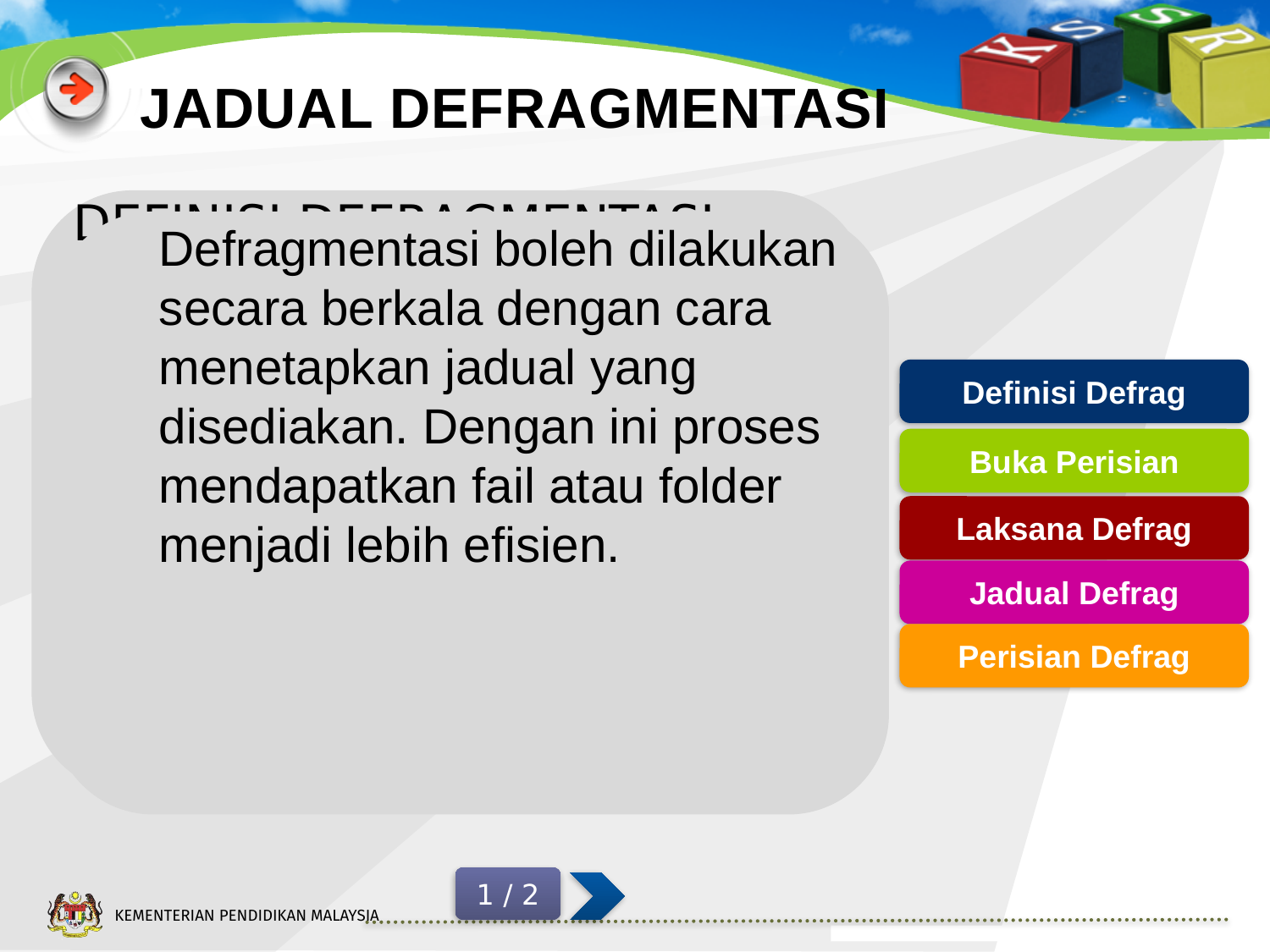

# JADUAL DEFRAGMENTASI

DEFINISI DEFRAGMENTASI

Organisasi fail dan folder akan meninggalkan free space dengan ruang yang tersendiri. Oleh itu fail-fail baru dapat disimpan dengan lebih teratur dan menyebabkan proses defragmentasi  tidak perlu dilakukan dengan lebih kerap.
Defragmentasi boleh dilakukan secara berkala dengan cara menetapkan jadual yang disediakan. Dengan ini proses mendapatkan fail atau folder menjadi lebih efisien.

Defragmentasi boleh dilakukan secara berkala dengan cara menetapkan jadual yang disediakan. Dengan ini proses mendapatkan fail atau folder menjadi lebih efisien.

Definisi Defrag
Buka Perisian
Laksana Defrag
Jadual Defrag
Perisian Defrag
1 / 2